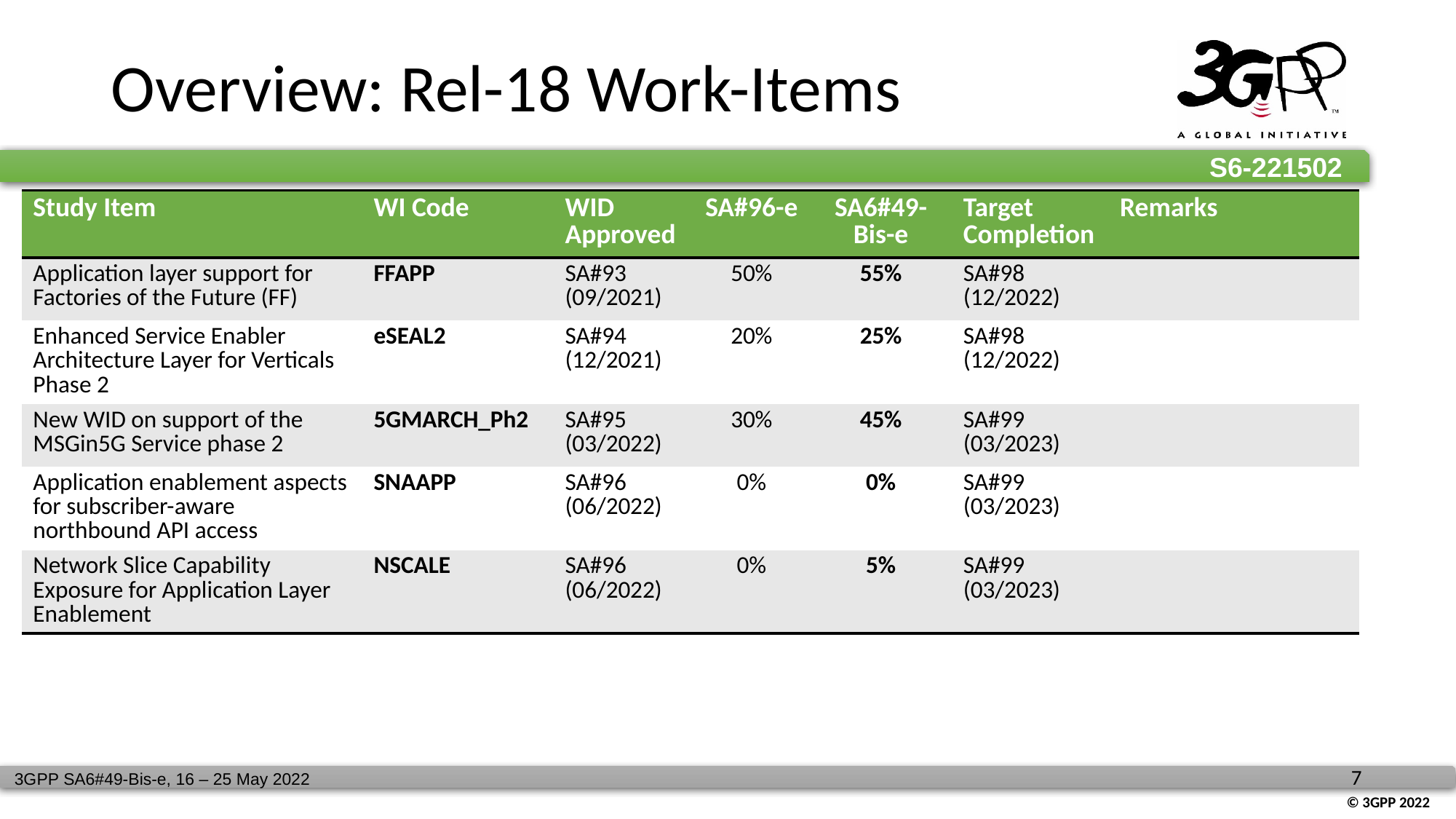

# Overview: Rel-18 Work-Items
| Study Item | WI Code | WID Approved | SA#96-e | SA6#49-Bis-e | Target Completion | Remarks |
| --- | --- | --- | --- | --- | --- | --- |
| Application layer support for Factories of the Future (FF) | FFAPP | SA#93 (09/2021) | 50% | 55% | SA#98 (12/2022) |  |
| Enhanced Service Enabler Architecture Layer for Verticals Phase 2 | eSEAL2 | SA#94 (12/2021) | 20% | 25% | SA#98 (12/2022) |  |
| New WID on support of the MSGin5G Service phase 2 | 5GMARCH\_Ph2 | SA#95 (03/2022) | 30% | 45% | SA#99 (03/2023) |  |
| Application enablement aspects for subscriber-aware northbound API access | SNAAPP | SA#96 (06/2022) | 0% | 0% | SA#99 (03/2023) |  |
| Network Slice Capability Exposure for Application Layer Enablement | NSCALE | SA#96 (06/2022) | 0% | 5% | SA#99 (03/2023) |  |